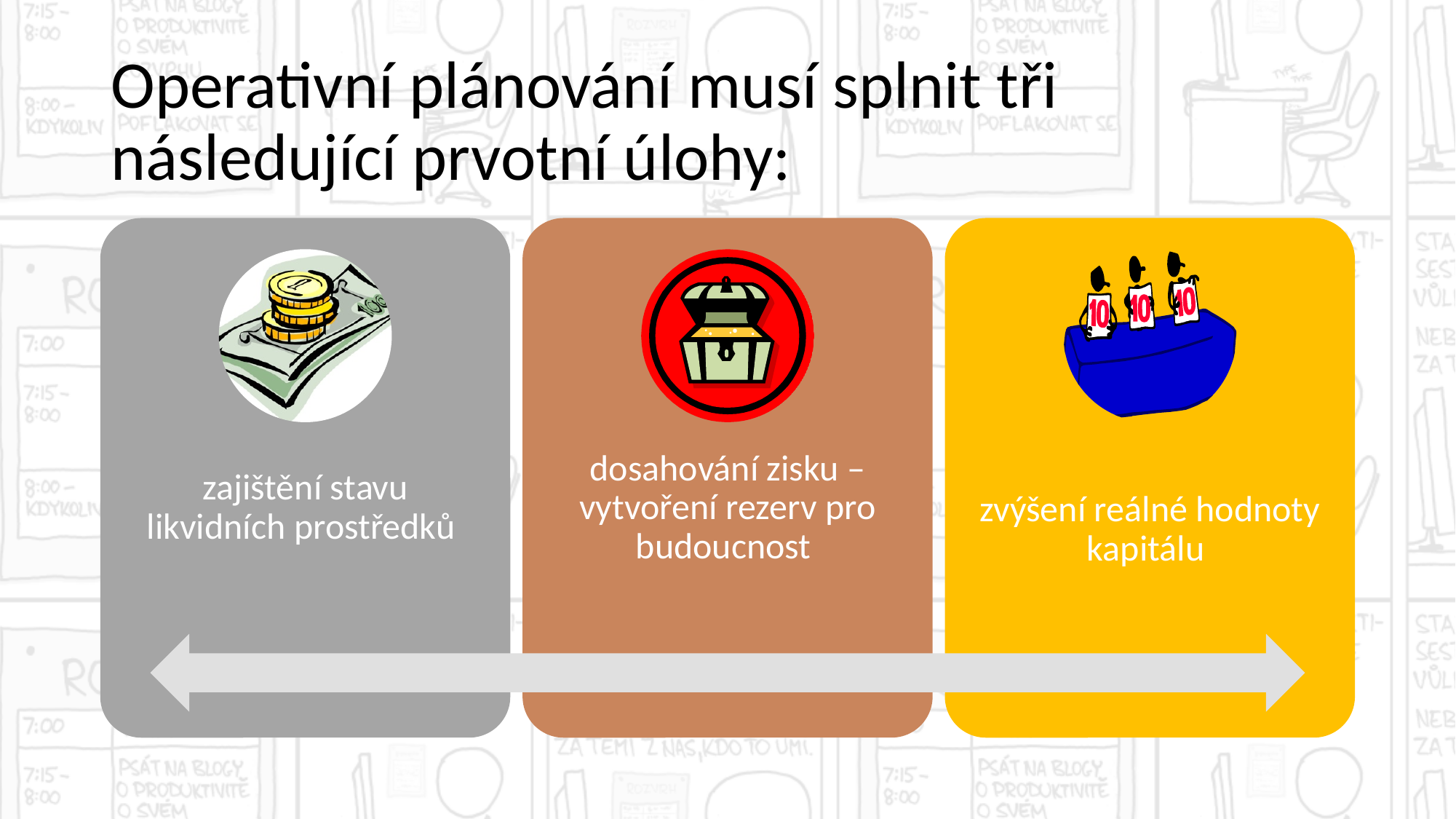

# Operativní plánování musí splnit tři následující prvotní úlohy:
zajištění stavu likvidních prostředků
dosahování zisku – vytvoření rezerv pro budoucnost
zvýšení reálné hodnoty kapitálu